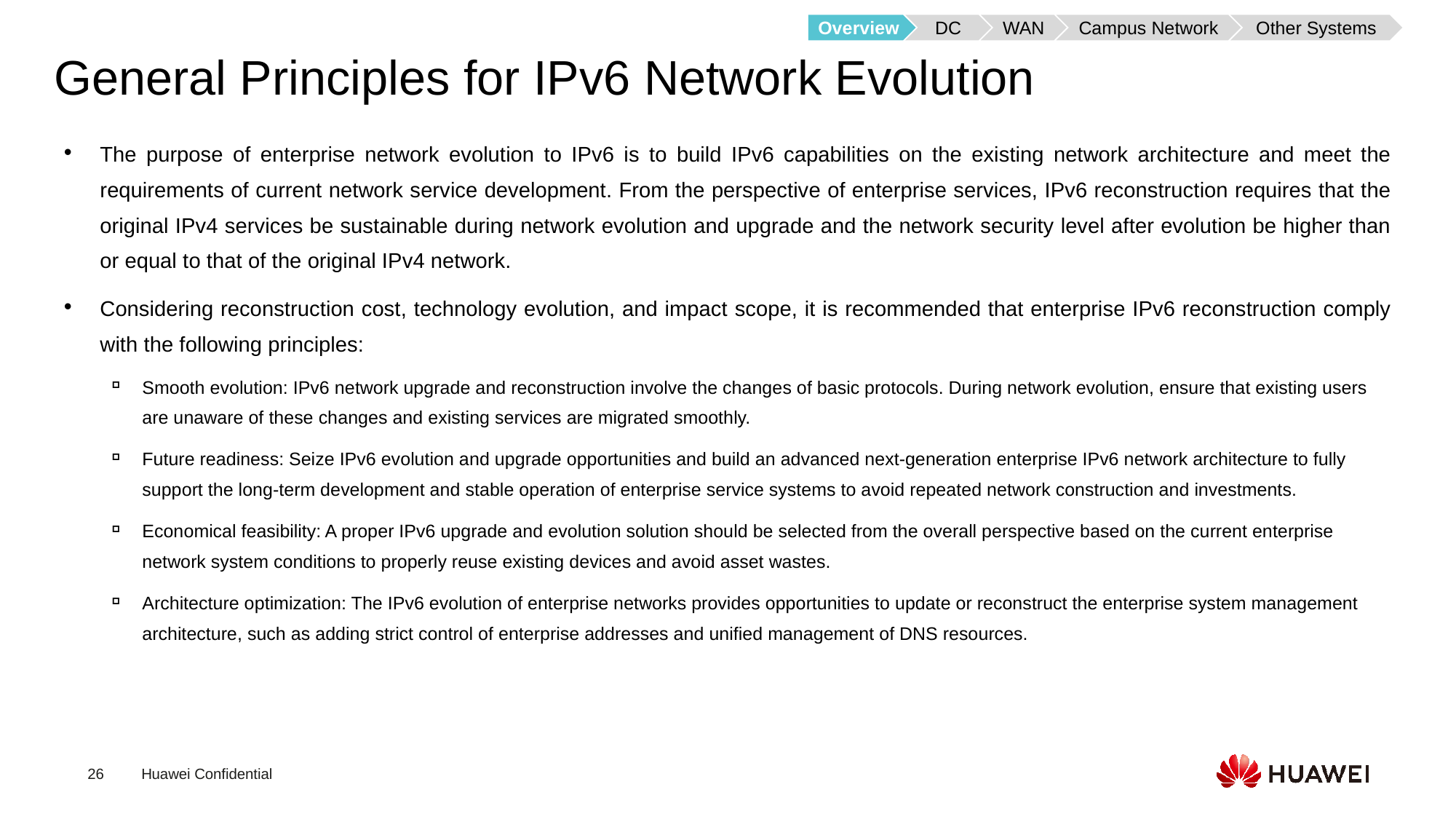

Overview
DC
WAN
Campus Network
Other Systems
# General Principles for IPv6 Network Evolution
The purpose of enterprise network evolution to IPv6 is to build IPv6 capabilities on the existing network architecture and meet the requirements of current network service development. From the perspective of enterprise services, IPv6 reconstruction requires that the original IPv4 services be sustainable during network evolution and upgrade and the network security level after evolution be higher than or equal to that of the original IPv4 network.
Considering reconstruction cost, technology evolution, and impact scope, it is recommended that enterprise IPv6 reconstruction comply with the following principles:
Smooth evolution: IPv6 network upgrade and reconstruction involve the changes of basic protocols. During network evolution, ensure that existing users are unaware of these changes and existing services are migrated smoothly.
Future readiness: Seize IPv6 evolution and upgrade opportunities and build an advanced next-generation enterprise IPv6 network architecture to fully support the long-term development and stable operation of enterprise service systems to avoid repeated network construction and investments.
Economical feasibility: A proper IPv6 upgrade and evolution solution should be selected from the overall perspective based on the current enterprise network system conditions to properly reuse existing devices and avoid asset wastes.
Architecture optimization: The IPv6 evolution of enterprise networks provides opportunities to update or reconstruct the enterprise system management architecture, such as adding strict control of enterprise addresses and unified management of DNS resources.